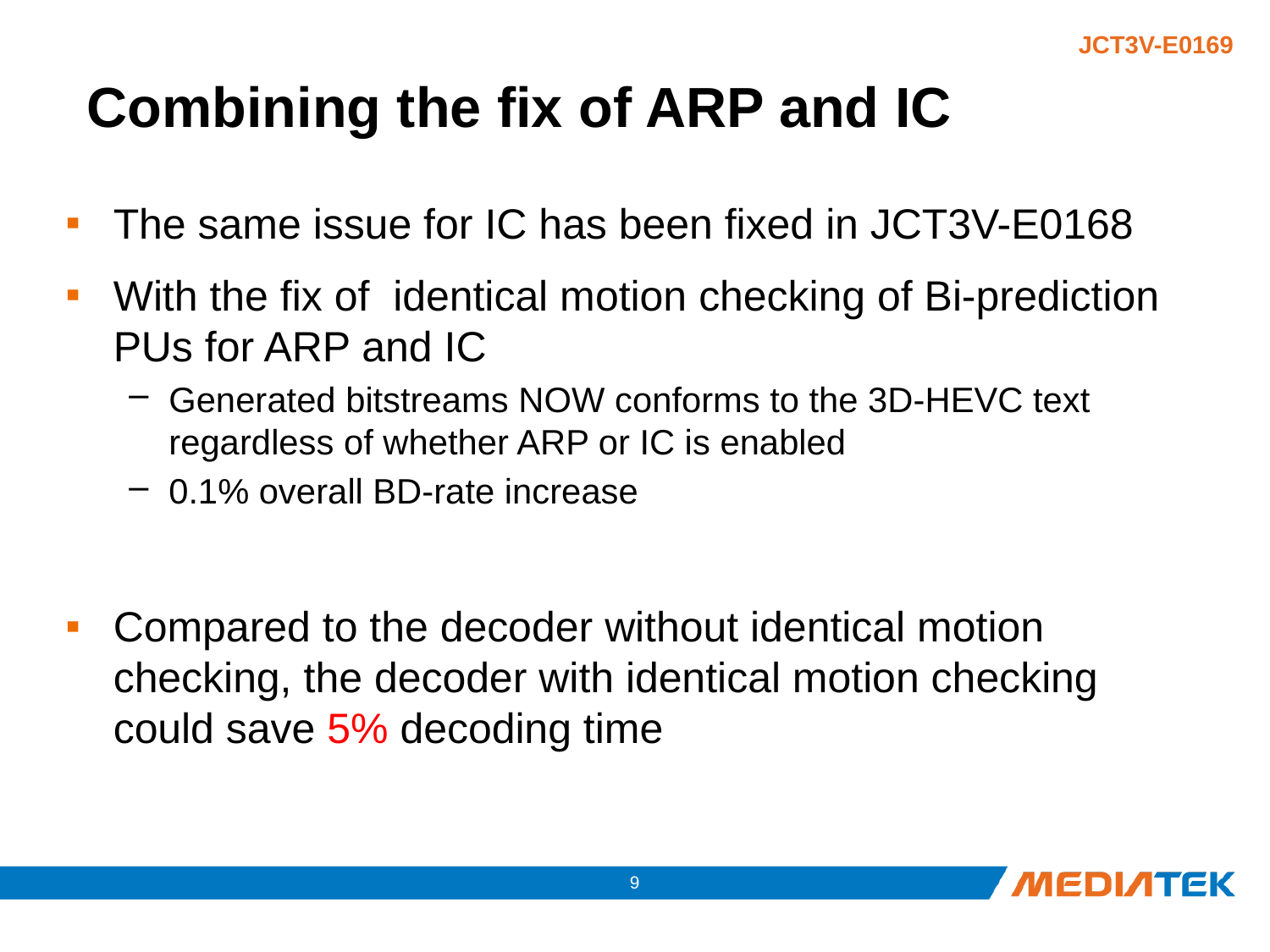

# Combining the fix of ARP and IC
The same issue for IC has been fixed in JCT3V-E0168
With the fix of  identical motion checking of Bi-prediction PUs for ARP and IC
Generated bitstreams NOW conforms to the 3D-HEVC text regardless of whether ARP or IC is enabled
0.1% overall BD-rate increase

Compared to the decoder without identical motion checking, the decoder with identical motion checking could save 5% decoding time

9